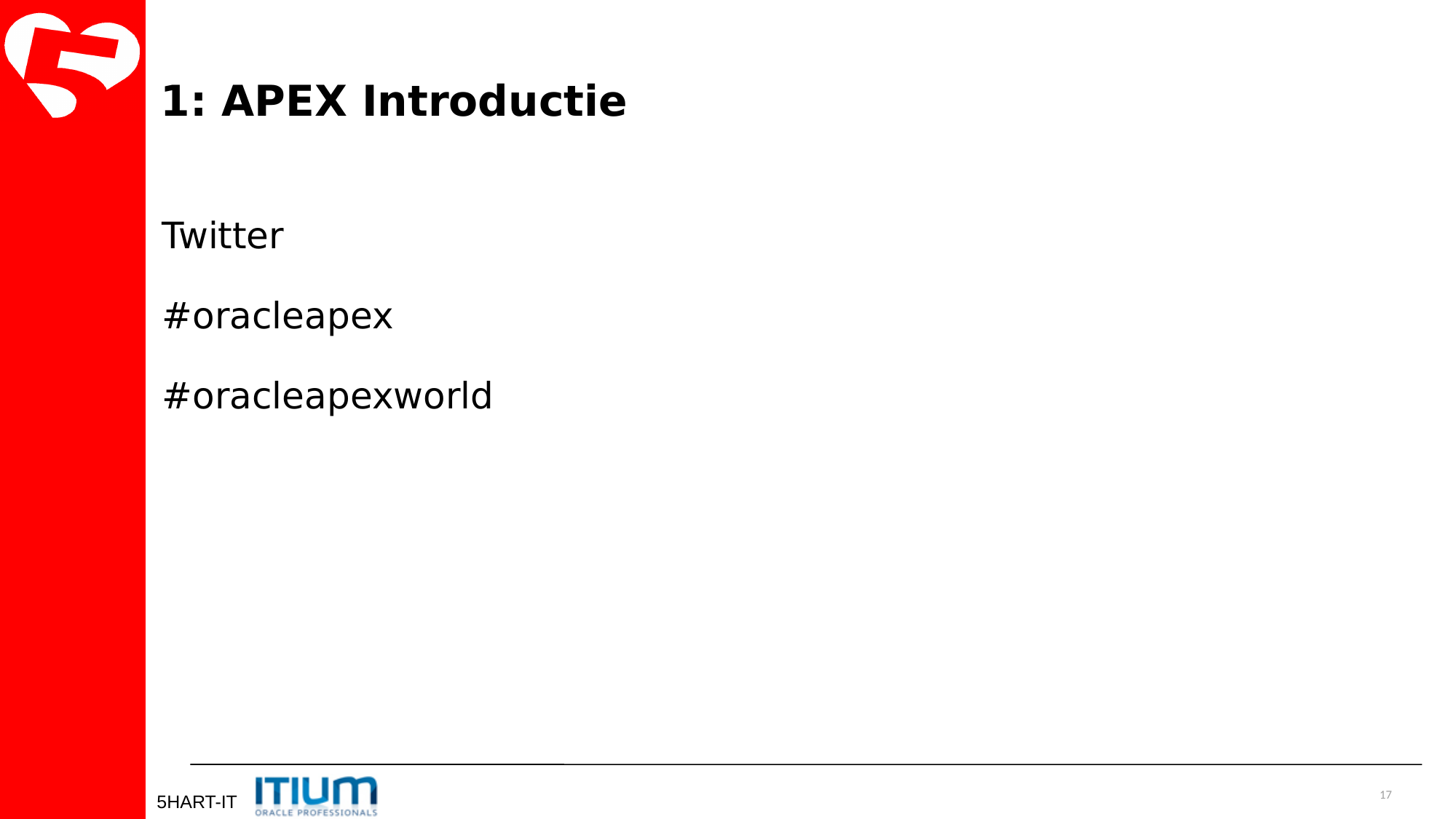

1: APEX Introductie
Twitter
#oracleapex
#oracleapexworld
17